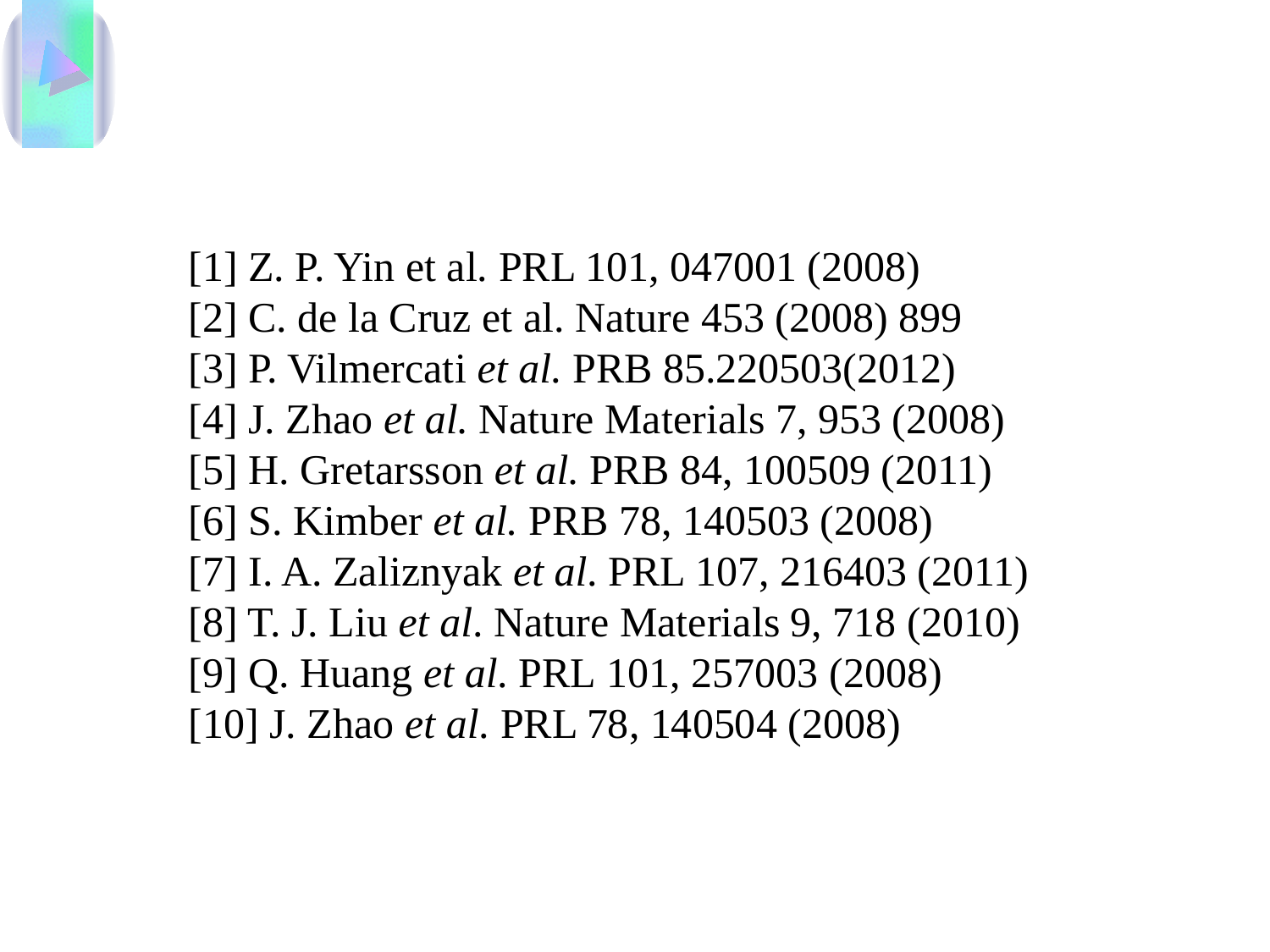

[1] Z. P. Yin et al. PRL 101, 047001 (2008)
[2] C. de la Cruz et al. Nature 453 (2008) 899
[3] P. Vilmercati et al. PRB 85.220503(2012)
[4] J. Zhao et al. Nature Materials 7, 953 (2008)
[5] H. Gretarsson et al. PRB 84, 100509 (2011)
[6] S. Kimber et al. PRB 78, 140503 (2008)
[7] I. A. Zaliznyak et al. PRL 107, 216403 (2011)
[8] T. J. Liu et al. Nature Materials 9, 718 (2010)
[9] Q. Huang et al. PRL 101, 257003 (2008)
[10] J. Zhao et al. PRL 78, 140504 (2008)